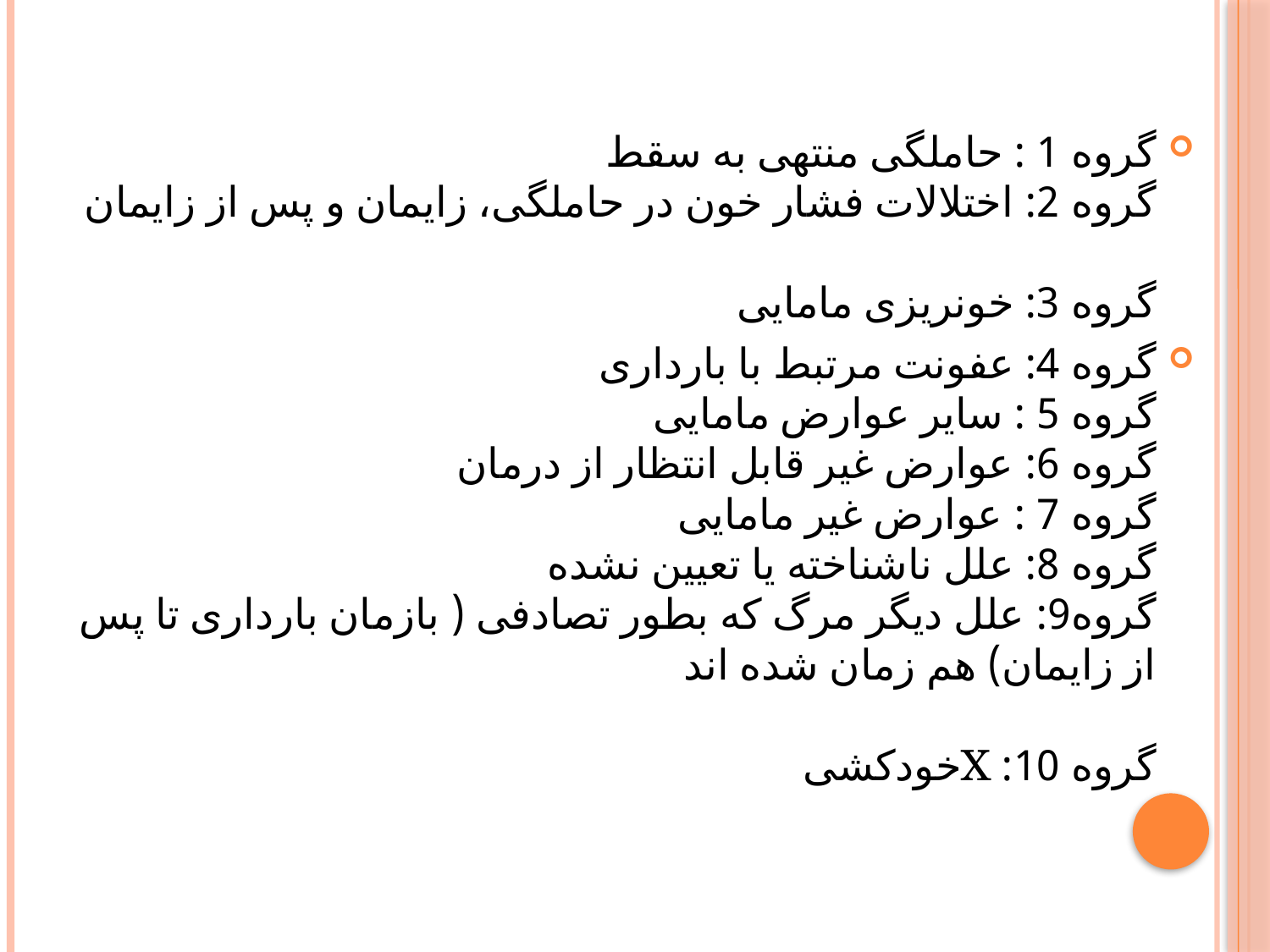

گروه 1 : حاملگی منتهی به سقط
گروه 2: اختلالات فشار خون در حاملگی، زایمان و پس از زایمان
گروه 3: خونریزی مامایی
گروه 4: عفونت مرتبط با بارداری
گروه 5 : سایر عوارض مامایی
گروه 6: عوارض غیر قابل انتظار از درمان
گروه 7 : عوارض غیر مامایی
گروه 8: علل ناشناخته یا تعیین نشده
گروه9: علل دیگر مرگ که بطور تصادفی ( بازمان بارداری تا پس از زایمان) هم زمان شده اند
گروه 10: Xخودکشی